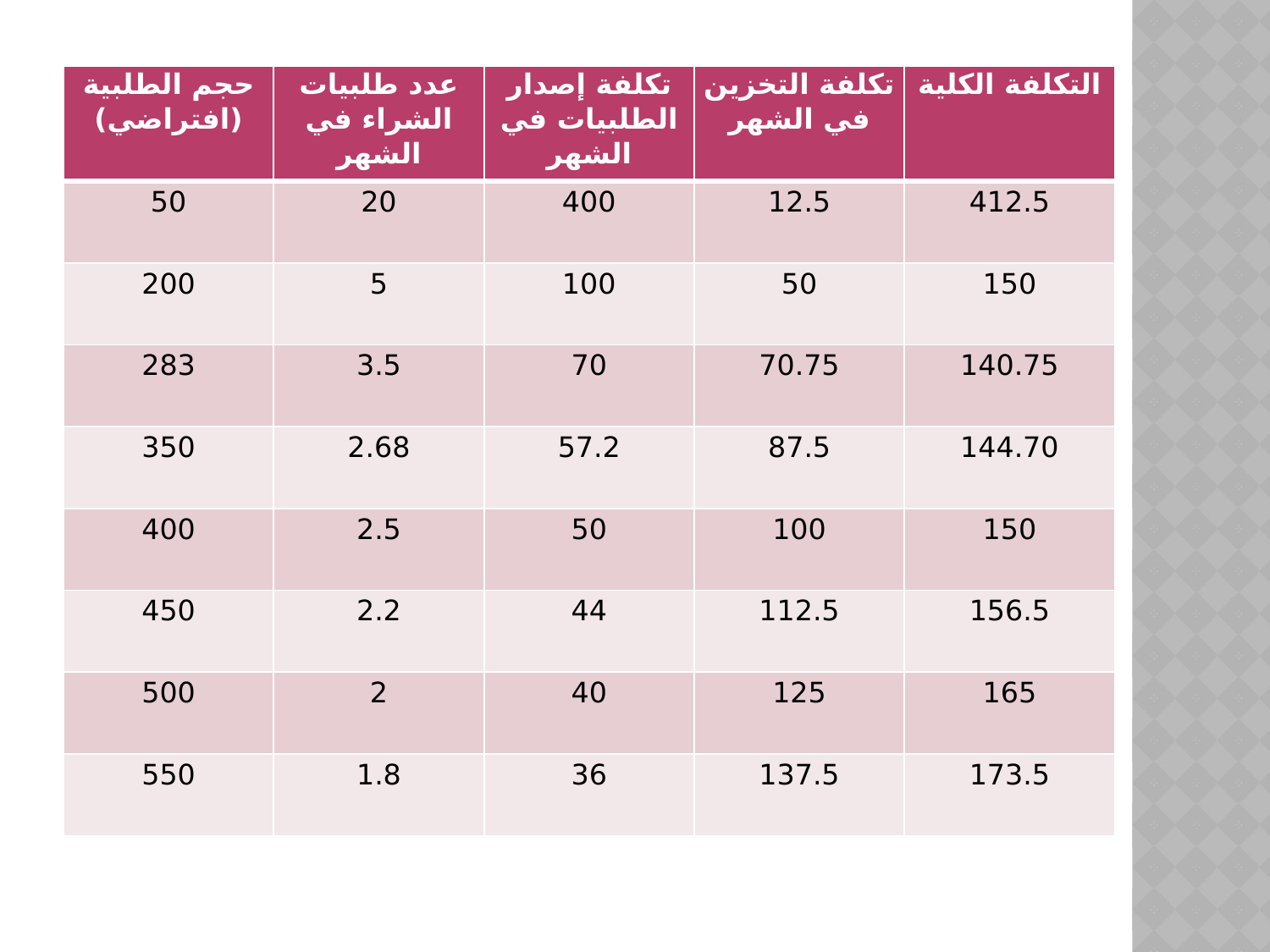

| حجم الطلبية (افتراضي) | عدد طلبيات الشراء في الشهر | تكلفة إصدار الطلبيات في الشهر | تكلفة التخزين في الشهر | التكلفة الكلية |
| --- | --- | --- | --- | --- |
| 50 | 20 | 400 | 12.5 | 412.5 |
| 200 | 5 | 100 | 50 | 150 |
| 283 | 3.5 | 70 | 70.75 | 140.75 |
| 350 | 2.68 | 57.2 | 87.5 | 144.70 |
| 400 | 2.5 | 50 | 100 | 150 |
| 450 | 2.2 | 44 | 112.5 | 156.5 |
| 500 | 2 | 40 | 125 | 165 |
| 550 | 1.8 | 36 | 137.5 | 173.5 |